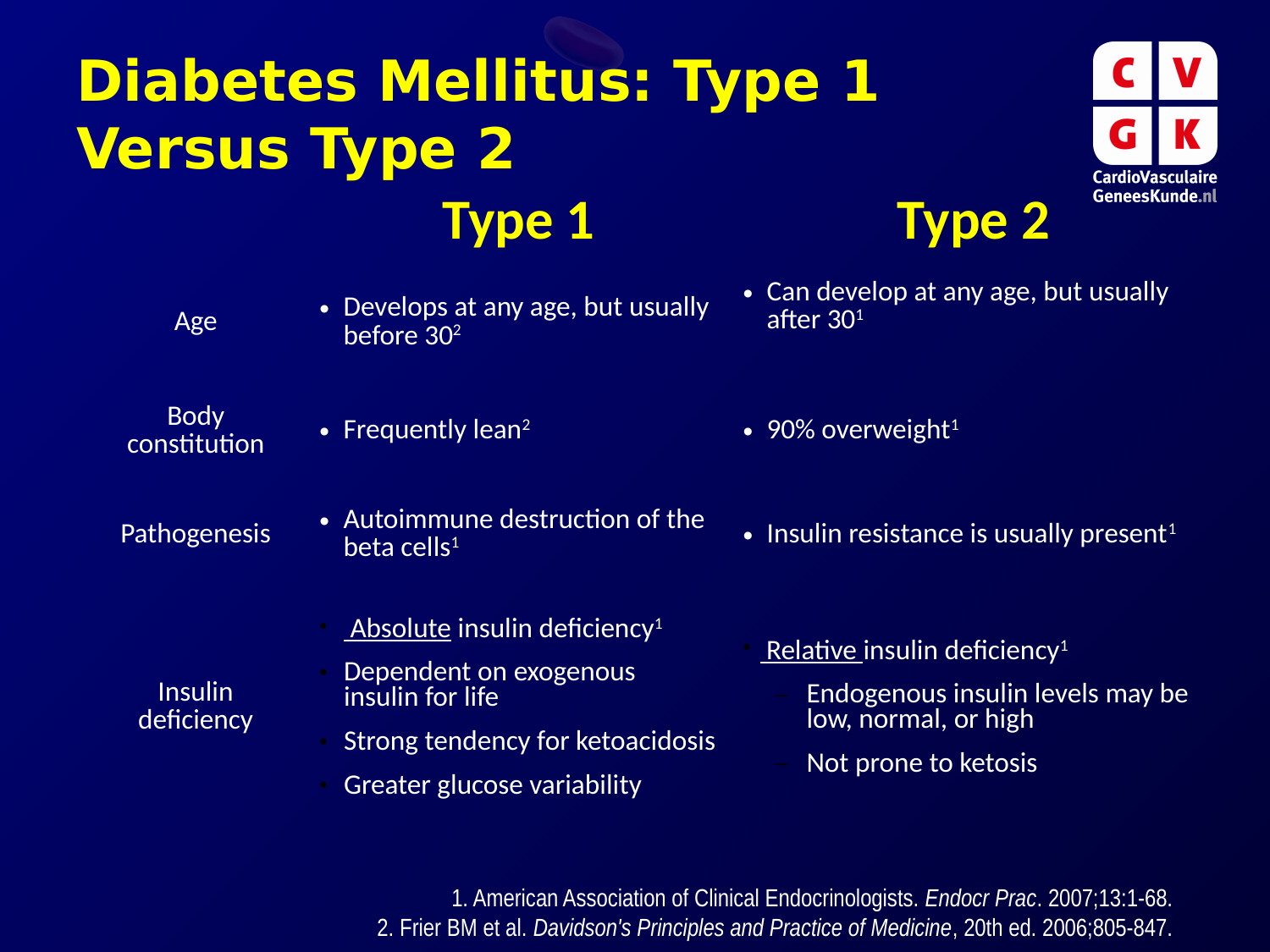

Diabetes Mellitus: Type 1 Versus Type 2
|  | Type 1 | Type 2 |
| --- | --- | --- |
| Age | Develops at any age, but usually before 302 | Can develop at any age, but usually after 301 |
| Body constitution | Frequently lean2 | 90% overweight1 |
| Pathogenesis | Autoimmune destruction of the beta cells1 | Insulin resistance is usually present1 |
| Insulin deficiency | Absolute insulin deficiency1 Dependent on exogenous insulin for life Strong tendency for ketoacidosis Greater glucose variability | Relative insulin deficiency1 Endogenous insulin levels may be low, normal, or high Not prone to ketosis |

1. American Association of Clinical Endocrinologists. Endocr Prac. 2007;13:1-68.
2. Frier BM et al. Davidson's Principles and Practice of Medicine, 20th ed. 2006;805-847.